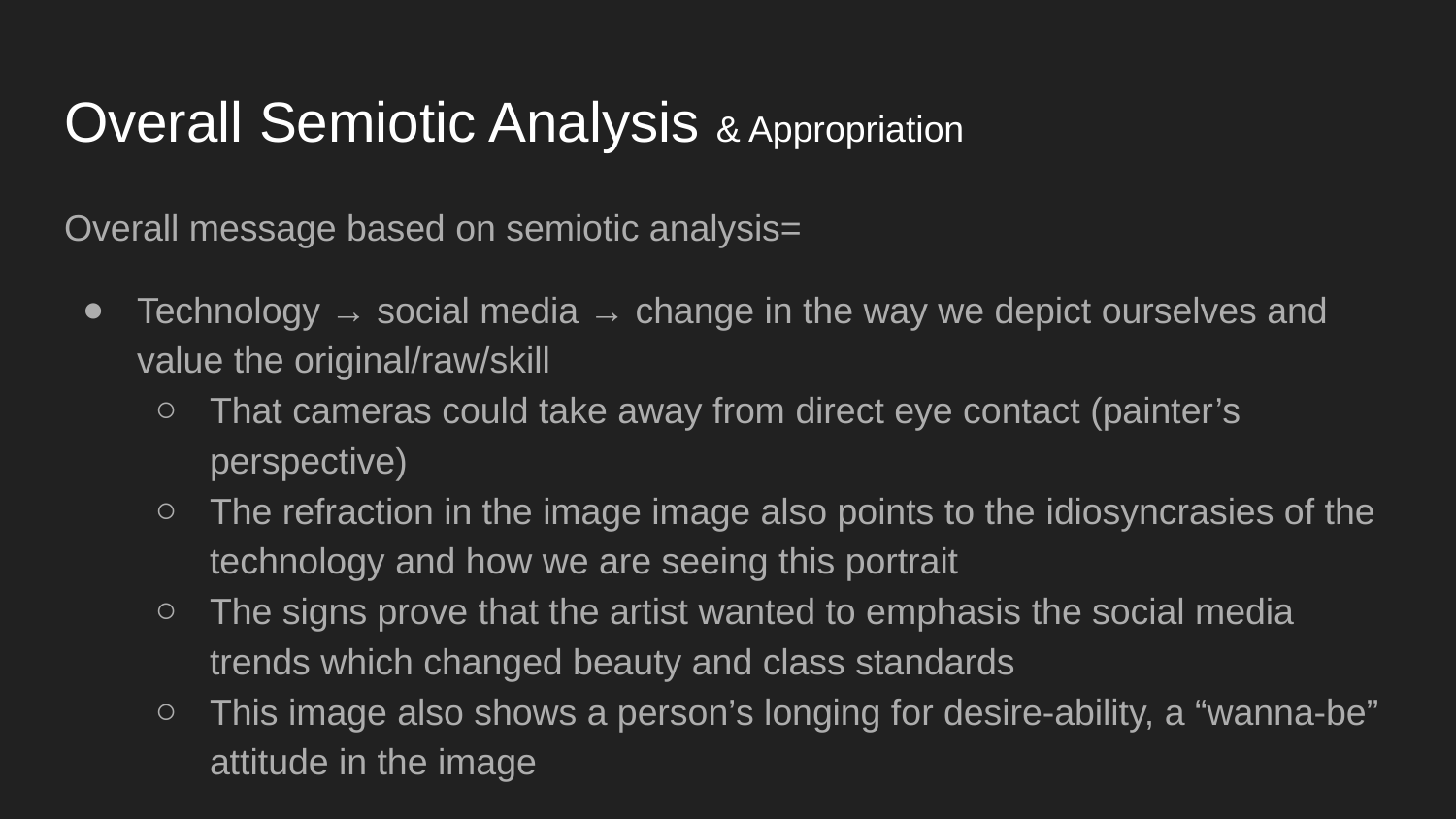

# Overall Semiotic Analysis & Appropriation
Overall message based on semiotic analysis=
Technology → social media → change in the way we depict ourselves and value the original/raw/skill
That cameras could take away from direct eye contact (painter’s perspective)
The refraction in the image image also points to the idiosyncrasies of the technology and how we are seeing this portrait
The signs prove that the artist wanted to emphasis the social media trends which changed beauty and class standards
This image also shows a person’s longing for desire-ability, a “wanna-be” attitude in the image